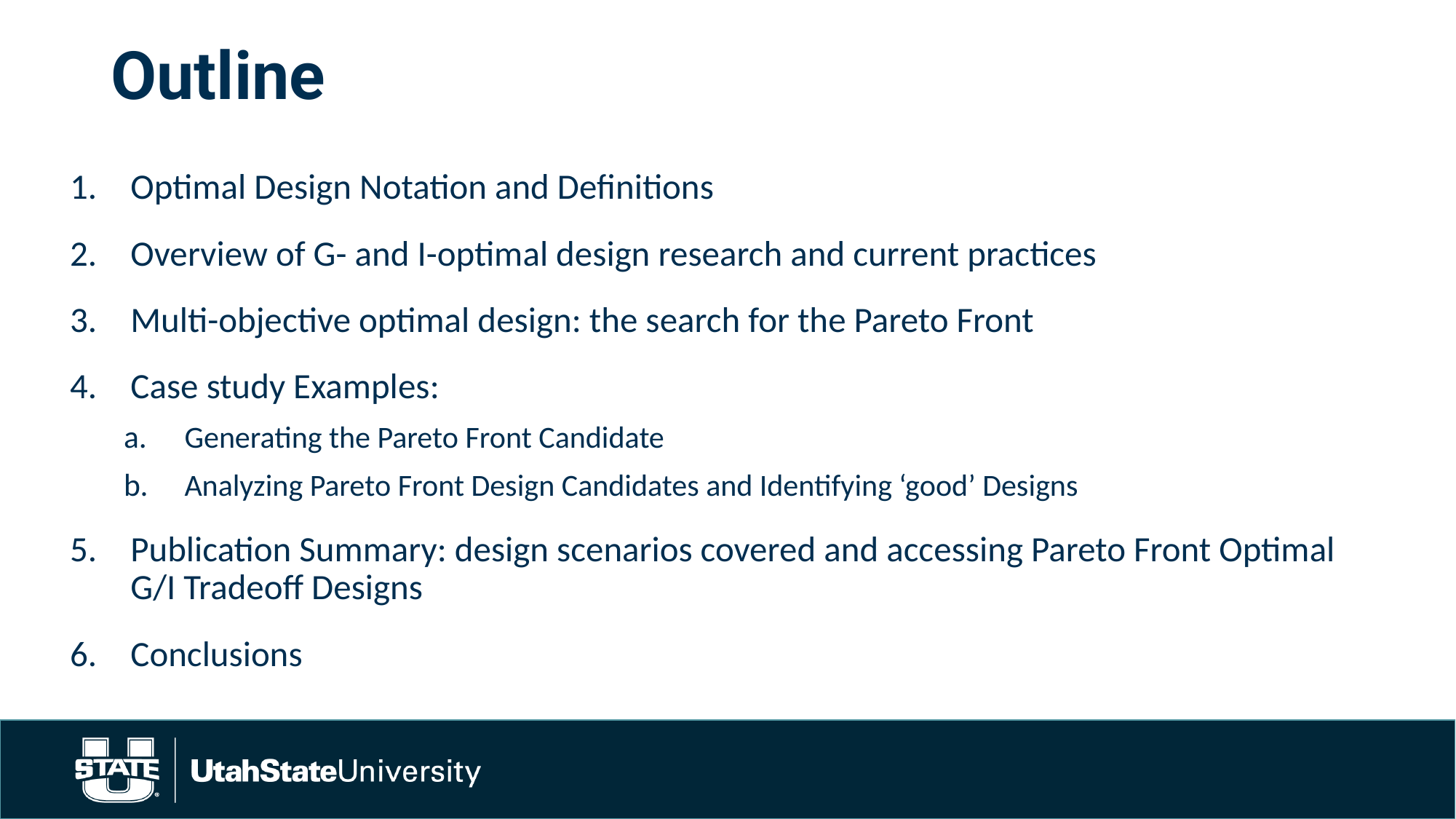

# Outline
Optimal Design Notation and Definitions
Overview of G- and I-optimal design research and current practices
Multi-objective optimal design: the search for the Pareto Front
Case study Examples:
Generating the Pareto Front Candidate
Analyzing Pareto Front Design Candidates and Identifying ‘good’ Designs
Publication Summary: design scenarios covered and accessing Pareto Front Optimal G/I Tradeoff Designs
Conclusions